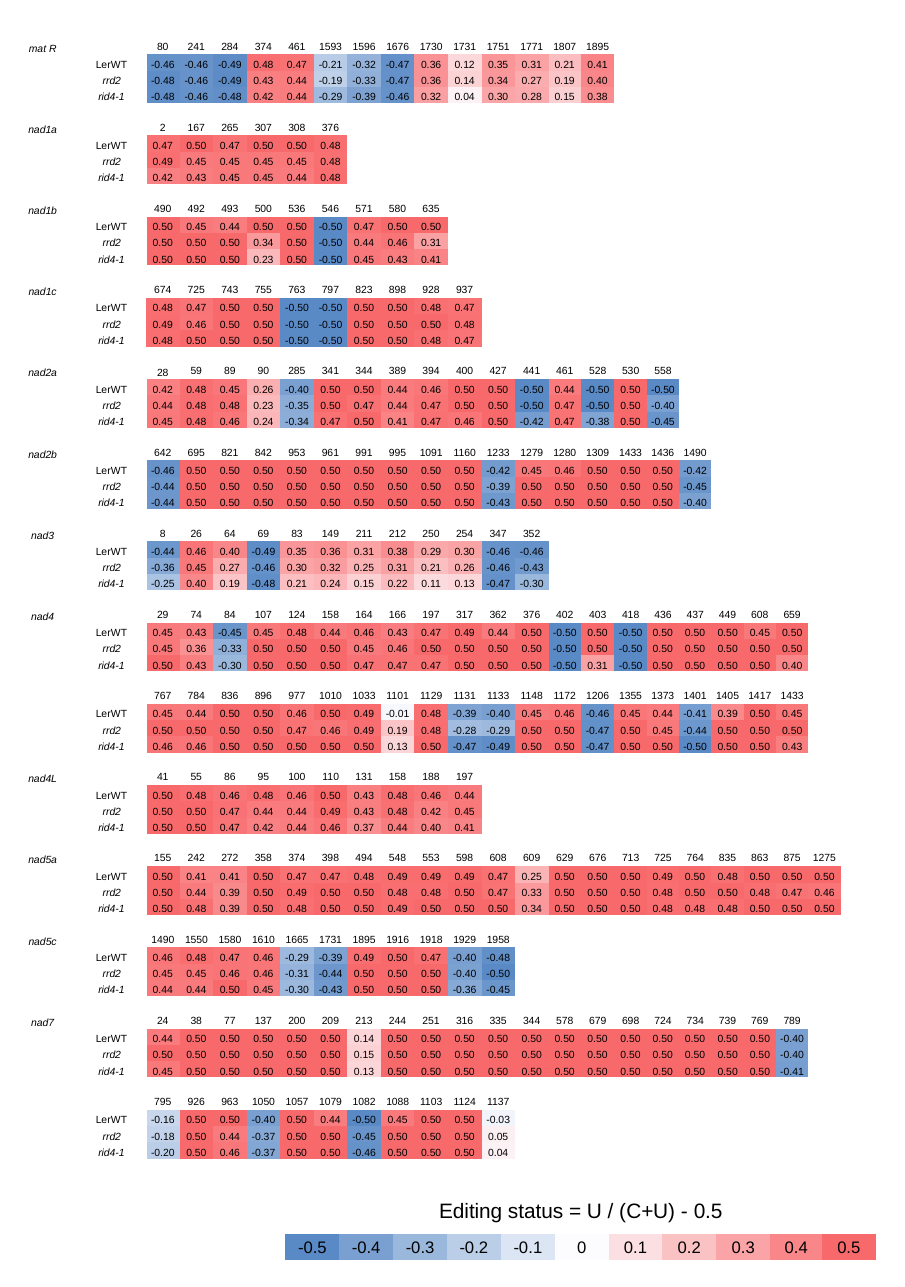

| mat R |  | 80 | 241 | 284 | 374 | 461 | 1593 | 1596 | 1676 | 1730 | 1731 | 1751 | 1771 | 1807 | 1895 |  |  |  |  |  |  |  |
| --- | --- | --- | --- | --- | --- | --- | --- | --- | --- | --- | --- | --- | --- | --- | --- | --- | --- | --- | --- | --- | --- | --- |
|  | LerWT | -0.46 | -0.46 | -0.49 | 0.48 | 0.47 | -0.21 | -0.32 | -0.47 | 0.36 | 0.12 | 0.35 | 0.31 | 0.21 | 0.41 |  |  |  |  |  |  |  |
|  | rrd2 | -0.48 | -0.46 | -0.49 | 0.43 | 0.44 | -0.19 | -0.33 | -0.47 | 0.36 | 0.14 | 0.34 | 0.27 | 0.19 | 0.40 |  |  |  |  |  |  |  |
|  | rid4-1 | -0.48 | -0.46 | -0.48 | 0.42 | 0.44 | -0.29 | -0.39 | -0.46 | 0.32 | 0.04 | 0.30 | 0.28 | 0.15 | 0.38 |  |  |  |  |  |  |  |
|  |  |  |  |  |  |  |  |  |  |  |  |  |  |  |  |  |  |  |  |  |  |  |
| nad1a |  | 2 | 167 | 265 | 307 | 308 | 376 |  |  |  |  |  |  |  |  |  |  |  |  |  |  |  |
|  | LerWT | 0.47 | 0.50 | 0.47 | 0.50 | 0.50 | 0.48 |  |  |  |  |  |  |  |  |  |  |  |  |  |  |  |
|  | rrd2 | 0.49 | 0.45 | 0.45 | 0.45 | 0.45 | 0.48 |  |  |  |  |  |  |  |  |  |  |  |  |  |  |  |
|  | rid4-1 | 0.42 | 0.43 | 0.45 | 0.45 | 0.44 | 0.48 |  |  |  |  |  |  |  |  |  |  |  |  |  |  |  |
|  |  |  |  |  |  |  |  |  |  |  |  |  |  |  |  |  |  |  |  |  |  |  |
| nad1b |  | 490 | 492 | 493 | 500 | 536 | 546 | 571 | 580 | 635 |  |  |  |  |  |  |  |  |  |  |  |  |
|  | LerWT | 0.50 | 0.45 | 0.44 | 0.50 | 0.50 | -0.50 | 0.47 | 0.50 | 0.50 |  |  |  |  |  |  |  |  |  |  |  |  |
|  | rrd2 | 0.50 | 0.50 | 0.50 | 0.34 | 0.50 | -0.50 | 0.44 | 0.46 | 0.31 |  |  |  |  |  |  |  |  |  |  |  |  |
|  | rid4-1 | 0.50 | 0.50 | 0.50 | 0.23 | 0.50 | -0.50 | 0.45 | 0.43 | 0.41 |  |  |  |  |  |  |  |  |  |  |  |  |
|  |  |  |  |  |  |  |  |  |  |  |  |  |  |  |  |  |  |  |  |  |  |  |
| nad1c |  | 674 | 725 | 743 | 755 | 763 | 797 | 823 | 898 | 928 | 937 |  |  |  |  |  |  |  |  |  |  |  |
|  | LerWT | 0.48 | 0.47 | 0.50 | 0.50 | -0.50 | -0.50 | 0.50 | 0.50 | 0.48 | 0.47 |  |  |  |  |  |  |  |  |  |  |  |
|  | rrd2 | 0.49 | 0.46 | 0.50 | 0.50 | -0.50 | -0.50 | 0.50 | 0.50 | 0.50 | 0.48 |  |  |  |  |  |  |  |  |  |  |  |
|  | rid4-1 | 0.48 | 0.50 | 0.50 | 0.50 | -0.50 | -0.50 | 0.50 | 0.50 | 0.48 | 0.47 |  |  |  |  |  |  |  |  |  |  |  |
|  |  |  |  |  |  |  |  |  |  |  |  |  |  |  |  |  |  |  |  |  |  |  |
| nad2a |  | 28 | 59 | 89 | 90 | 285 | 341 | 344 | 389 | 394 | 400 | 427 | 441 | 461 | 528 | 530 | 558 |  |  |  |  |  |
|  | LerWT | 0.42 | 0.48 | 0.45 | 0.26 | -0.40 | 0.50 | 0.50 | 0.44 | 0.46 | 0.50 | 0.50 | -0.50 | 0.44 | -0.50 | 0.50 | -0.50 |  |  |  |  |  |
|  | rrd2 | 0.44 | 0.48 | 0.48 | 0.23 | -0.35 | 0.50 | 0.47 | 0.44 | 0.47 | 0.50 | 0.50 | -0.50 | 0.47 | -0.50 | 0.50 | -0.40 |  |  |  |  |  |
|  | rid4-1 | 0.45 | 0.48 | 0.46 | 0.24 | -0.34 | 0.47 | 0.50 | 0.41 | 0.47 | 0.46 | 0.50 | -0.42 | 0.47 | -0.38 | 0.50 | -0.45 |  |  |  |  |  |
|  |  |  |  |  |  |  |  |  |  |  |  |  |  |  |  |  |  |  |  |  |  |  |
| nad2b |  | 642 | 695 | 821 | 842 | 953 | 961 | 991 | 995 | 1091 | 1160 | 1233 | 1279 | 1280 | 1309 | 1433 | 1436 | 1490 |  |  |  |  |
|  | LerWT | -0.46 | 0.50 | 0.50 | 0.50 | 0.50 | 0.50 | 0.50 | 0.50 | 0.50 | 0.50 | -0.42 | 0.45 | 0.46 | 0.50 | 0.50 | 0.50 | -0.42 |  |  |  |  |
|  | rrd2 | -0.44 | 0.50 | 0.50 | 0.50 | 0.50 | 0.50 | 0.50 | 0.50 | 0.50 | 0.50 | -0.39 | 0.50 | 0.50 | 0.50 | 0.50 | 0.50 | -0.45 |  |  |  |  |
|  | rid4-1 | -0.44 | 0.50 | 0.50 | 0.50 | 0.50 | 0.50 | 0.50 | 0.50 | 0.50 | 0.50 | -0.43 | 0.50 | 0.50 | 0.50 | 0.50 | 0.50 | -0.40 |  |  |  |  |
|  |  |  |  |  |  |  |  |  |  |  |  |  |  |  |  |  |  |  |  |  |  |  |
| nad3 |  | 8 | 26 | 64 | 69 | 83 | 149 | 211 | 212 | 250 | 254 | 347 | 352 |  |  |  |  |  |  |  |  |  |
|  | LerWT | -0.44 | 0.46 | 0.40 | -0.49 | 0.35 | 0.36 | 0.31 | 0.38 | 0.29 | 0.30 | -0.46 | -0.46 |  |  |  |  |  |  |  |  |  |
|  | rrd2 | -0.36 | 0.45 | 0.27 | -0.46 | 0.30 | 0.32 | 0.25 | 0.31 | 0.21 | 0.26 | -0.46 | -0.43 |  |  |  |  |  |  |  |  |  |
|  | rid4-1 | -0.25 | 0.40 | 0.19 | -0.48 | 0.21 | 0.24 | 0.15 | 0.22 | 0.11 | 0.13 | -0.47 | -0.30 |  |  |  |  |  |  |  |  |  |
|  |  |  |  |  |  |  |  |  |  |  |  |  |  |  |  |  |  |  |  |  |  |  |
| nad4 |  | 29 | 74 | 84 | 107 | 124 | 158 | 164 | 166 | 197 | 317 | 362 | 376 | 402 | 403 | 418 | 436 | 437 | 449 | 608 | 659 |  |
|  | LerWT | 0.45 | 0.43 | -0.45 | 0.45 | 0.48 | 0.44 | 0.46 | 0.43 | 0.47 | 0.49 | 0.44 | 0.50 | -0.50 | 0.50 | -0.50 | 0.50 | 0.50 | 0.50 | 0.45 | 0.50 |  |
|  | rrd2 | 0.45 | 0.36 | -0.33 | 0.50 | 0.50 | 0.50 | 0.45 | 0.46 | 0.50 | 0.50 | 0.50 | 0.50 | -0.50 | 0.50 | -0.50 | 0.50 | 0.50 | 0.50 | 0.50 | 0.50 |  |
|  | rid4-1 | 0.50 | 0.43 | -0.30 | 0.50 | 0.50 | 0.50 | 0.47 | 0.47 | 0.47 | 0.50 | 0.50 | 0.50 | -0.50 | 0.31 | -0.50 | 0.50 | 0.50 | 0.50 | 0.50 | 0.40 |  |
|  |  |  |  |  |  |  |  |  |  |  |  |  |  |  |  |  |  |  |  |  |  |  |
|  |  | 767 | 784 | 836 | 896 | 977 | 1010 | 1033 | 1101 | 1129 | 1131 | 1133 | 1148 | 1172 | 1206 | 1355 | 1373 | 1401 | 1405 | 1417 | 1433 |  |
|  | LerWT | 0.45 | 0.44 | 0.50 | 0.50 | 0.46 | 0.50 | 0.49 | -0.01 | 0.48 | -0.39 | -0.40 | 0.45 | 0.46 | -0.46 | 0.45 | 0.44 | -0.41 | 0.39 | 0.50 | 0.45 |  |
|  | rrd2 | 0.50 | 0.50 | 0.50 | 0.50 | 0.47 | 0.46 | 0.49 | 0.19 | 0.48 | -0.28 | -0.29 | 0.50 | 0.50 | -0.47 | 0.50 | 0.45 | -0.44 | 0.50 | 0.50 | 0.50 |  |
|  | rid4-1 | 0.46 | 0.46 | 0.50 | 0.50 | 0.50 | 0.50 | 0.50 | 0.13 | 0.50 | -0.47 | -0.49 | 0.50 | 0.50 | -0.47 | 0.50 | 0.50 | -0.50 | 0.50 | 0.50 | 0.43 |  |
|  |  |  |  |  |  |  |  |  |  |  |  |  |  |  |  |  |  |  |  |  |  |  |
| nad4L |  | 41 | 55 | 86 | 95 | 100 | 110 | 131 | 158 | 188 | 197 |  |  |  |  |  |  |  |  |  |  |  |
|  | LerWT | 0.50 | 0.48 | 0.46 | 0.48 | 0.46 | 0.50 | 0.43 | 0.48 | 0.46 | 0.44 |  |  |  |  |  |  |  |  |  |  |  |
|  | rrd2 | 0.50 | 0.50 | 0.47 | 0.44 | 0.44 | 0.49 | 0.43 | 0.48 | 0.42 | 0.45 |  |  |  |  |  |  |  |  |  |  |  |
|  | rid4-1 | 0.50 | 0.50 | 0.47 | 0.42 | 0.44 | 0.46 | 0.37 | 0.44 | 0.40 | 0.41 |  |  |  |  |  |  |  |  |  |  |  |
|  |  |  |  |  |  |  |  |  |  |  |  |  |  |  |  |  |  |  |  |  |  |  |
| nad5a |  | 155 | 242 | 272 | 358 | 374 | 398 | 494 | 548 | 553 | 598 | 608 | 609 | 629 | 676 | 713 | 725 | 764 | 835 | 863 | 875 | 1275 |
|  | LerWT | 0.50 | 0.41 | 0.41 | 0.50 | 0.47 | 0.47 | 0.48 | 0.49 | 0.49 | 0.49 | 0.47 | 0.25 | 0.50 | 0.50 | 0.50 | 0.49 | 0.50 | 0.48 | 0.50 | 0.50 | 0.50 |
|  | rrd2 | 0.50 | 0.44 | 0.39 | 0.50 | 0.49 | 0.50 | 0.50 | 0.48 | 0.48 | 0.50 | 0.47 | 0.33 | 0.50 | 0.50 | 0.50 | 0.48 | 0.50 | 0.50 | 0.48 | 0.47 | 0.46 |
|  | rid4-1 | 0.50 | 0.48 | 0.39 | 0.50 | 0.48 | 0.50 | 0.50 | 0.49 | 0.50 | 0.50 | 0.50 | 0.34 | 0.50 | 0.50 | 0.50 | 0.48 | 0.48 | 0.48 | 0.50 | 0.50 | 0.50 |
|  |  |  |  |  |  |  |  |  |  |  |  |  |  |  |  |  |  |  |  |  |  |  |
| nad5c |  | 1490 | 1550 | 1580 | 1610 | 1665 | 1731 | 1895 | 1916 | 1918 | 1929 | 1958 |  |  |  |  |  |  |  |  |  |  |
|  | LerWT | 0.46 | 0.48 | 0.47 | 0.46 | -0.29 | -0.39 | 0.49 | 0.50 | 0.47 | -0.40 | -0.48 |  |  |  |  |  |  |  |  |  |  |
|  | rrd2 | 0.45 | 0.45 | 0.46 | 0.46 | -0.31 | -0.44 | 0.50 | 0.50 | 0.50 | -0.40 | -0.50 |  |  |  |  |  |  |  |  |  |  |
|  | rid4-1 | 0.44 | 0.44 | 0.50 | 0.45 | -0.30 | -0.43 | 0.50 | 0.50 | 0.50 | -0.36 | -0.45 |  |  |  |  |  |  |  |  |  |  |
|  |  |  |  |  |  |  |  |  |  |  |  |  |  |  |  |  |  |  |  |  |  |  |
| nad7 |  | 24 | 38 | 77 | 137 | 200 | 209 | 213 | 244 | 251 | 316 | 335 | 344 | 578 | 679 | 698 | 724 | 734 | 739 | 769 | 789 |  |
|  | LerWT | 0.44 | 0.50 | 0.50 | 0.50 | 0.50 | 0.50 | 0.14 | 0.50 | 0.50 | 0.50 | 0.50 | 0.50 | 0.50 | 0.50 | 0.50 | 0.50 | 0.50 | 0.50 | 0.50 | -0.40 |  |
|  | rrd2 | 0.50 | 0.50 | 0.50 | 0.50 | 0.50 | 0.50 | 0.15 | 0.50 | 0.50 | 0.50 | 0.50 | 0.50 | 0.50 | 0.50 | 0.50 | 0.50 | 0.50 | 0.50 | 0.50 | -0.40 |  |
|  | rid4-1 | 0.45 | 0.50 | 0.50 | 0.50 | 0.50 | 0.50 | 0.13 | 0.50 | 0.50 | 0.50 | 0.50 | 0.50 | 0.50 | 0.50 | 0.50 | 0.50 | 0.50 | 0.50 | 0.50 | -0.41 |  |
|  |  |  |  |  |  |  |  |  |  |  |  |  |  |  |  |  |  |  |  |  |  |  |
|  |  | 795 | 926 | 963 | 1050 | 1057 | 1079 | 1082 | 1088 | 1103 | 1124 | 1137 |  |  |  |  |  |  |  |  |  |  |
|  | LerWT | -0.16 | 0.50 | 0.50 | -0.40 | 0.50 | 0.44 | -0.50 | 0.45 | 0.50 | 0.50 | -0.03 |  |  |  |  |  |  |  |  |  |  |
|  | rrd2 | -0.18 | 0.50 | 0.44 | -0.37 | 0.50 | 0.50 | -0.45 | 0.50 | 0.50 | 0.50 | 0.05 |  |  |  |  |  |  |  |  |  |  |
|  | rid4-1 | -0.20 | 0.50 | 0.46 | -0.37 | 0.50 | 0.50 | -0.46 | 0.50 | 0.50 | 0.50 | 0.04 |  |  |  |  |  |  |  |  |  |  |
| Editing status = U / (C+U) - 0.5 |  |  |  |  |  |  |  |  |  |  |
| --- | --- | --- | --- | --- | --- | --- | --- | --- | --- | --- |
| -0.5 | -0.4 | -0.3 | -0.2 | -0.1 | 0 | 0.1 | 0.2 | 0.3 | 0.4 | 0.5 |